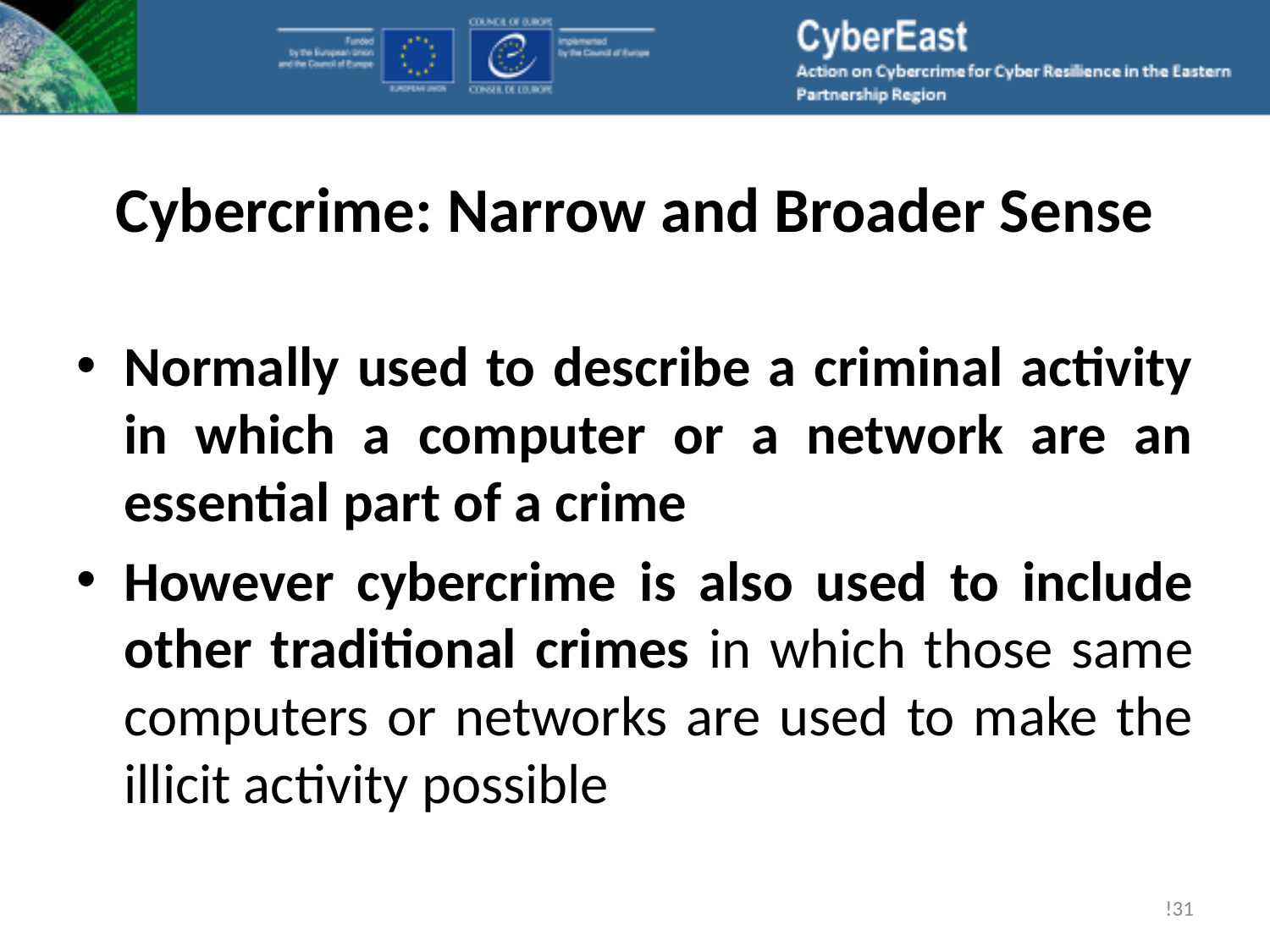

# Cybercrime: Narrow and Broader Sense
Normally used to describe a criminal activity in which a computer or a network are an essential part of a crime
However cybercrime is also used to include other traditional crimes in which those same computers or networks are used to make the illicit activity possible
!31